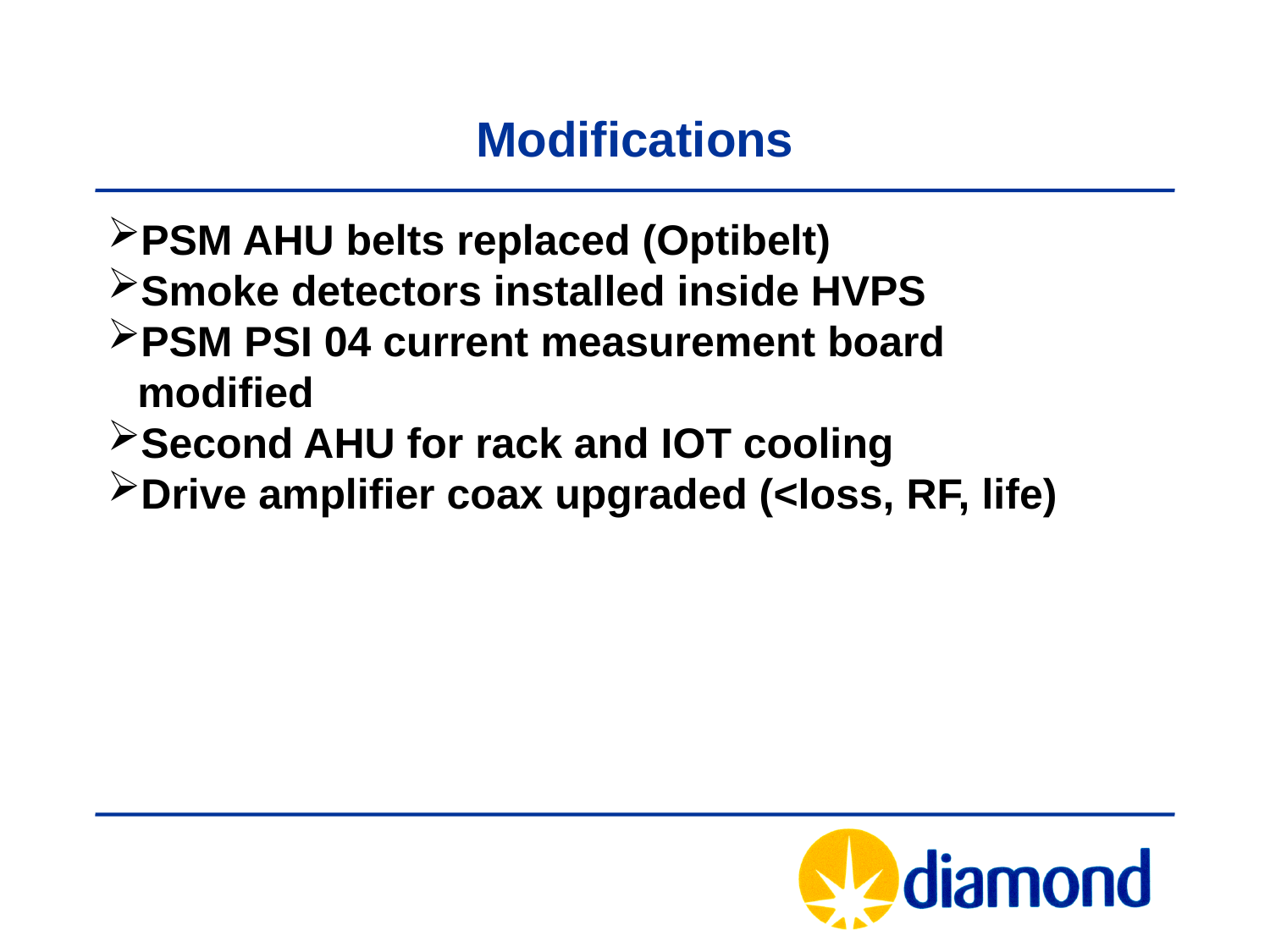

# Modifications
PSM AHU belts replaced (Optibelt)
Smoke detectors installed inside HVPS
PSM PSI 04 current measurement board modified
Second AHU for rack and IOT cooling
Drive amplifier coax upgraded (<loss, RF, life)